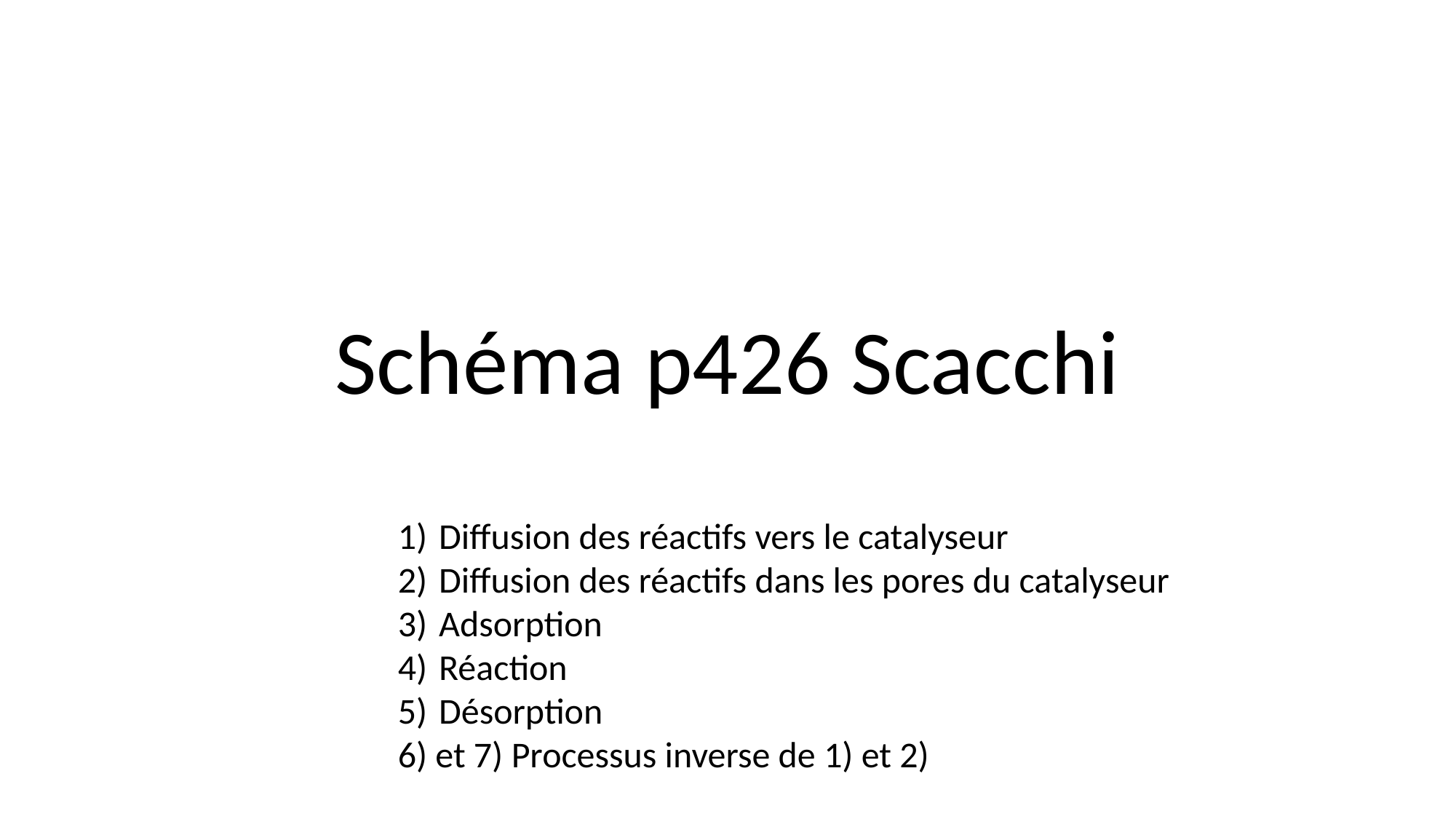

# Schéma p426 Scacchi
Diffusion des réactifs vers le catalyseur
Diffusion des réactifs dans les pores du catalyseur
Adsorption
Réaction
Désorption
6) et 7) Processus inverse de 1) et 2)